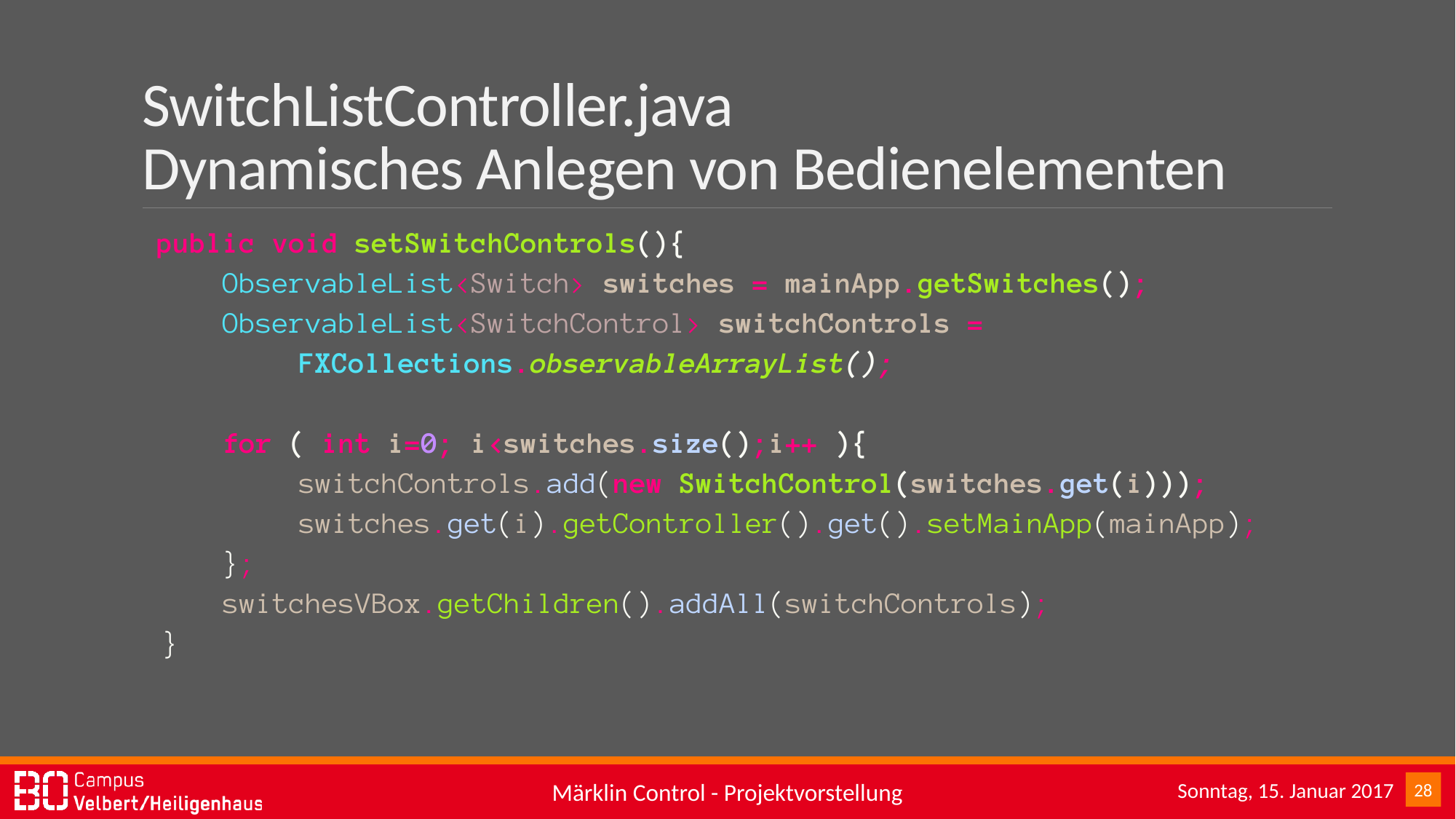

# SwitchListController.java Dynamisches Anlegen von Bedienelementen
public void setSwitchControls(){
    ObservableList<Switch> switches = mainApp.getSwitches();
    ObservableList<SwitchControl> switchControls =
  	  FXCollections.observableArrayList();

    for ( int i=0; i<switches.size();i++ ){
    	  switchControls.add(new SwitchControl(switches.get(i)));
    	  switches.get(i).getController().get().setMainApp(mainApp);
    };
    switchesVBox.getChildren().addAll(switchControls);
 }
Sonntag, 15. Januar 2017
28